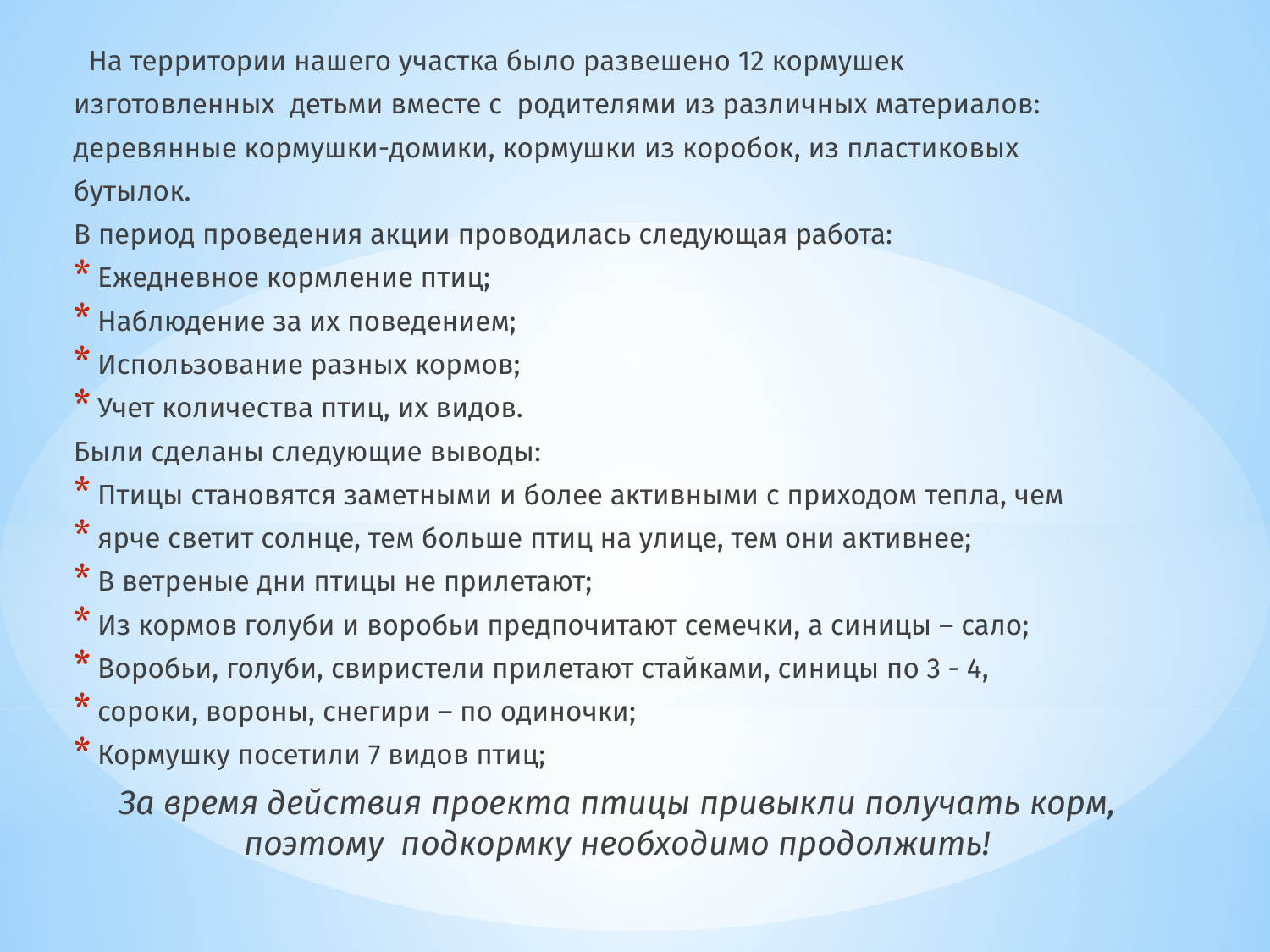

На территории нашего участка было развешено 12 кормушек
изготовленных  детьми вместе с  родителями из различных материалов:
деревянные кормушки-домики, кормушки из коробок, из пластиковых
бутылок.
В период проведения акции проводилась следующая работа:
Ежедневное кормление птиц;
Наблюдение за их поведением;
Использование разных кормов;
Учет количества птиц, их видов.
Были сделаны следующие выводы:
Птицы становятся заметными и более активными с приходом тепла, чем
ярче светит солнце, тем больше птиц на улице, тем они активнее;
В ветреные дни птицы не прилетают;
Из кормов голуби и воробьи предпочитают семечки, а синицы – сало;
Воробьи, голуби, свиристели прилетают стайками, синицы по 3 - 4,
сороки, вороны, снегири – по одиночки;
Кормушку посетили 7 видов птиц;
За время действия проекта птицы привыкли получать корм, поэтому  подкормку необходимо продолжить!